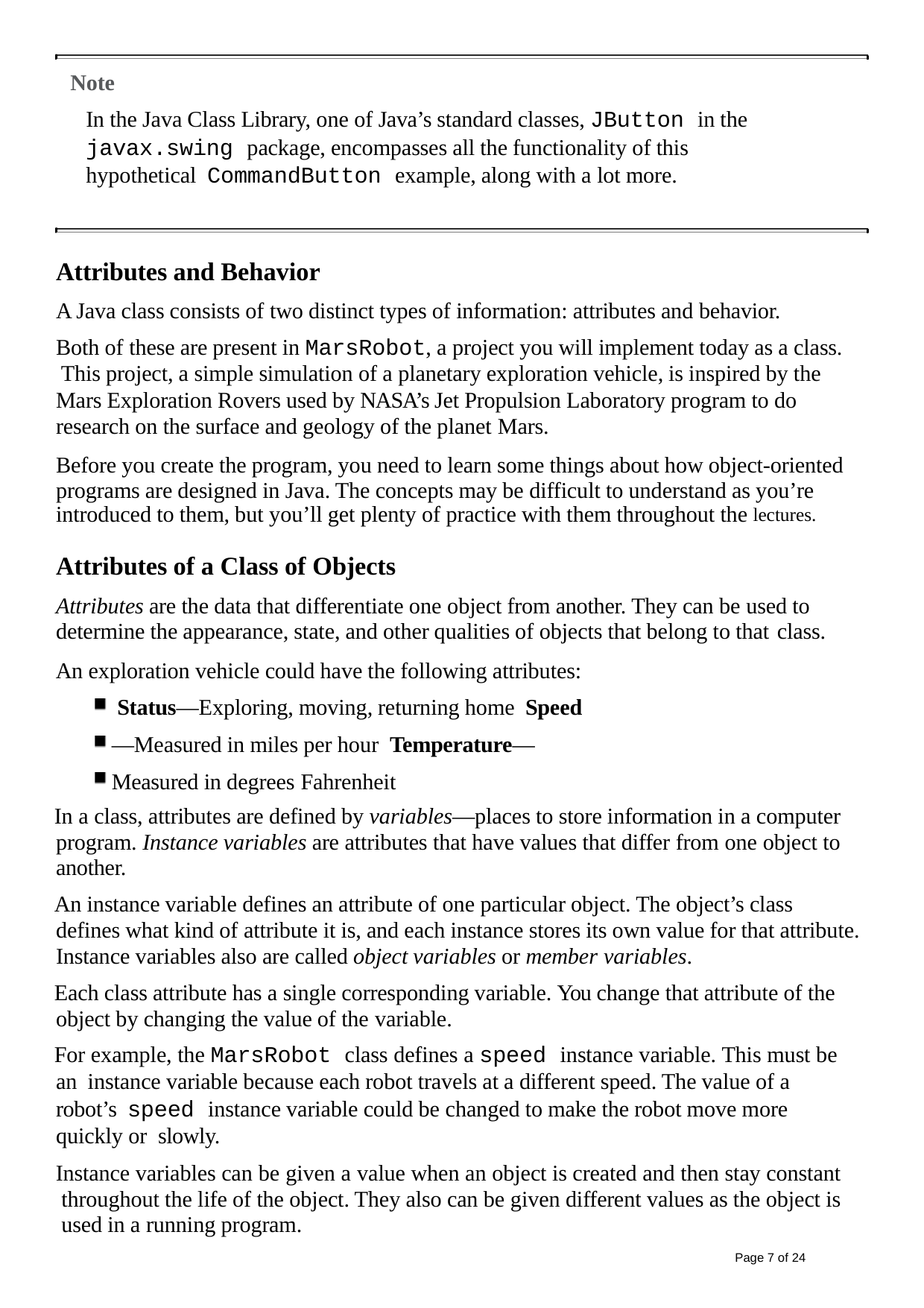

Note
In the Java Class Library, one of Java’s standard classes, JButton in the  javax.swing package, encompasses all the functionality of this hypothetical  CommandButton example, along with a lot more.

Attributes and Behavior
A Java class consists of two distinct types of information: attributes and behavior.
Both of these are present in MarsRobot, a project you will implement today as a class.  This project, a simple simulation of a planetary exploration vehicle, is inspired by the  Mars Exploration Rovers used by NASA’s Jet Propulsion Laboratory program to do  research on the surface and geology of the planet Mars.
Before you create the program, you need to learn some things about how object-oriented  programs are designed in Java. The concepts may be difficult to understand as you’re  introduced to them, but you’ll get plenty of practice with them throughout the lectures.
Attributes of a Class of Objects
Attributes are the data that differentiate one object from another. They can be used to  determine the appearance, state, and other qualities of objects that belong to that class.
An exploration vehicle could have the following attributes:  Status—Exploring, moving, returning home  Speed—Measured in miles per hour  Temperature—Measured in degrees Fahrenheit
In a class, attributes are defined by variables—places to store information in a computer  program. Instance variables are attributes that have values that differ from one object to  another.
An instance variable defines an attribute of one particular object. The object’s class  defines what kind of attribute it is, and each instance stores its own value for that attribute.  Instance variables also are called object variables or member variables.
Each class attribute has a single corresponding variable. You change that attribute of the  object by changing the value of the variable.
For example, the MarsRobot class defines a speed instance variable. This must be an  instance variable because each robot travels at a different speed. The value of a robot’s  speed instance variable could be changed to make the robot move more quickly or  slowly.
Instance variables can be given a value when an object is created and then stay constant  throughout the life of the object. They also can be given different values as the object is  used in a running program.

Page 7 of 24